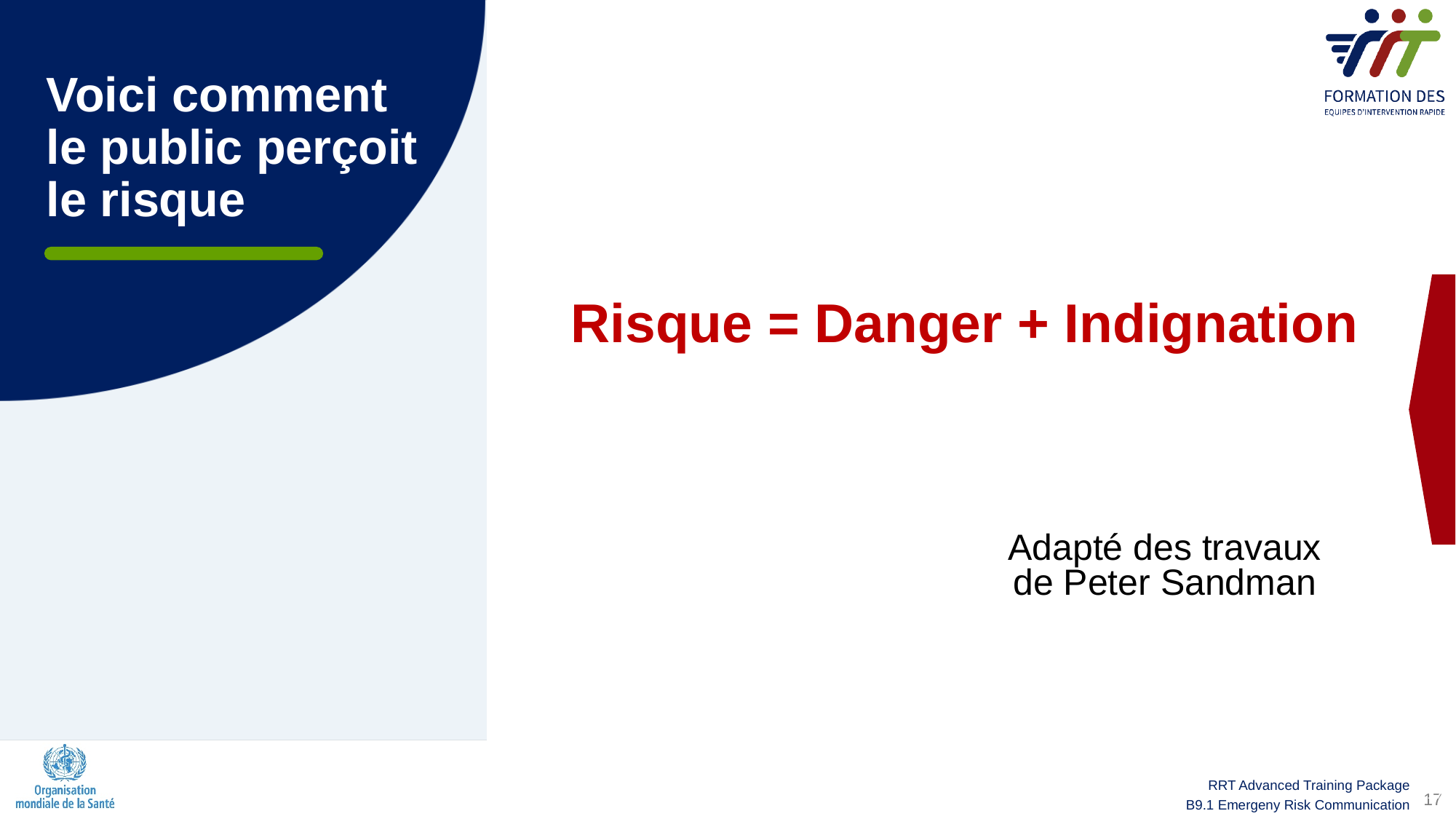

Voici comment le public perçoit le risque
Risque = Danger + Indignation
Adapté des travaux de Peter Sandman
17